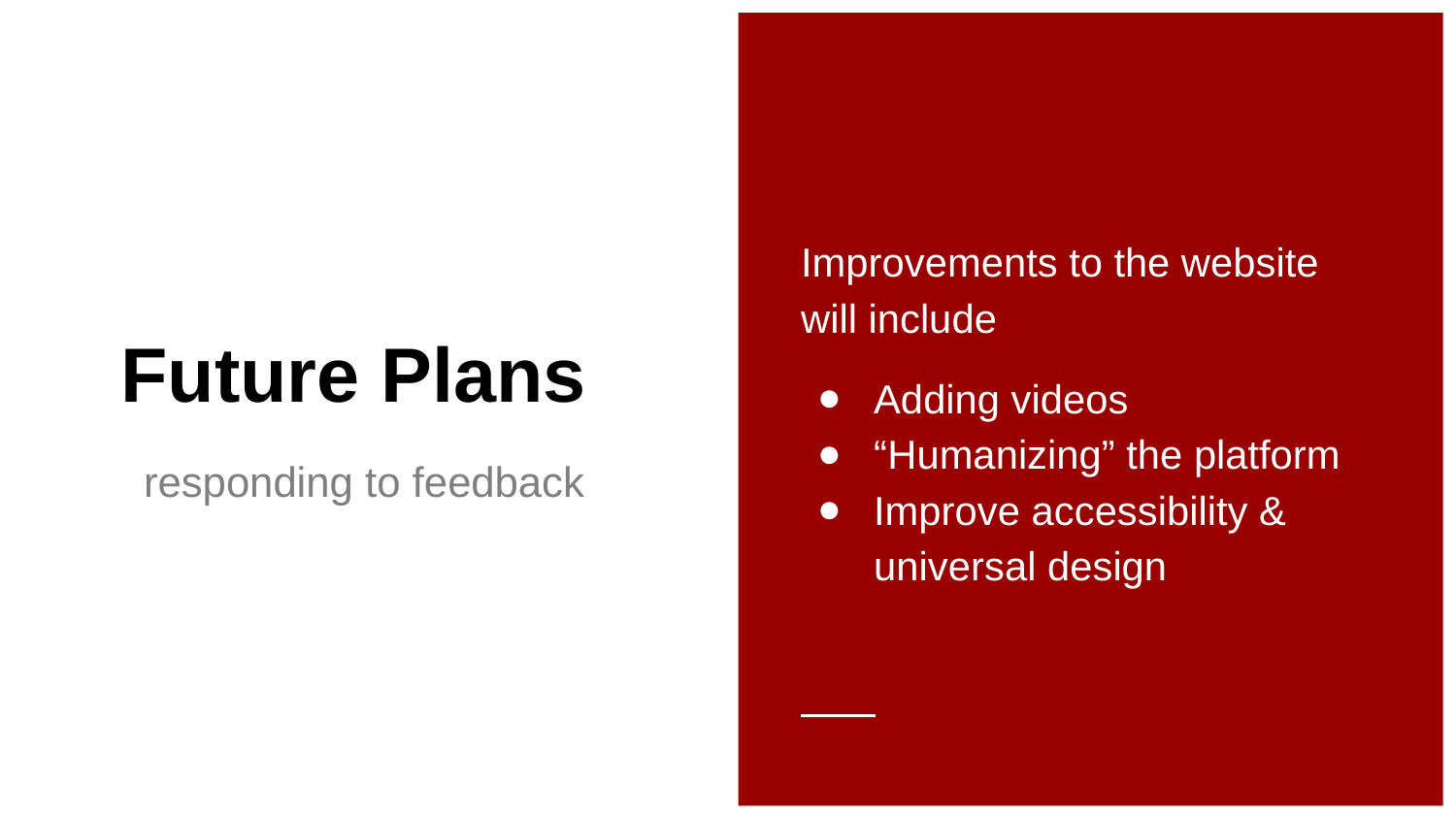

Improvements to the website will include
Adding videos
“Humanizing” the platform
Improve accessibility & universal design
# Future Plans
responding to feedback